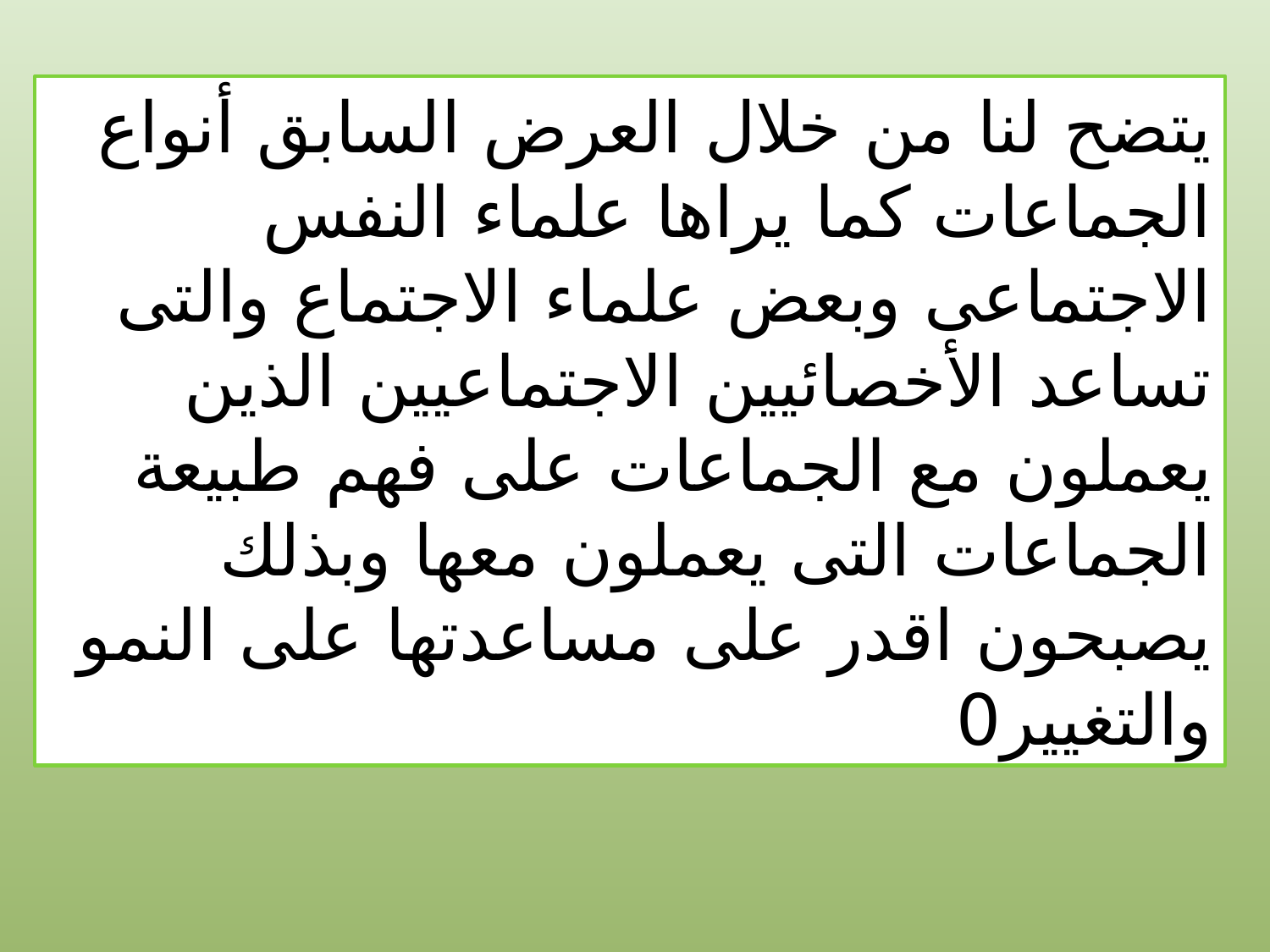

يتضح لنا من خلال العرض السابق أنواع الجماعات كما يراها علماء النفس الاجتماعى وبعض علماء الاجتماع والتى تساعد الأخصائيين الاجتماعيين الذين يعملون مع الجماعات على فهم طبيعة الجماعات التى يعملون معها وبذلك يصبحون اقدر على مساعدتها على النمو والتغيير0